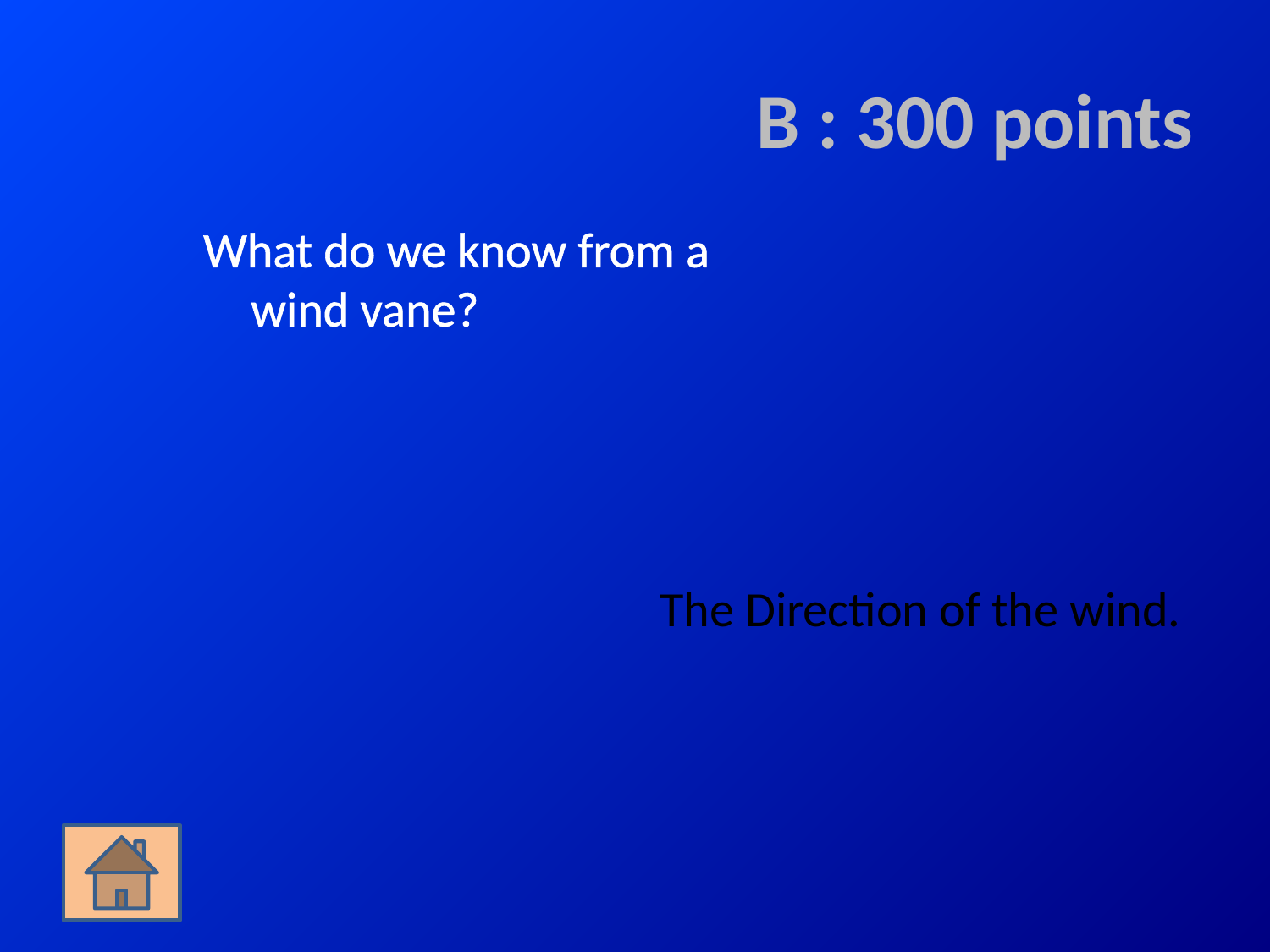

# B : 300 points
What do we know from a wind vane?
The Direction of the wind.